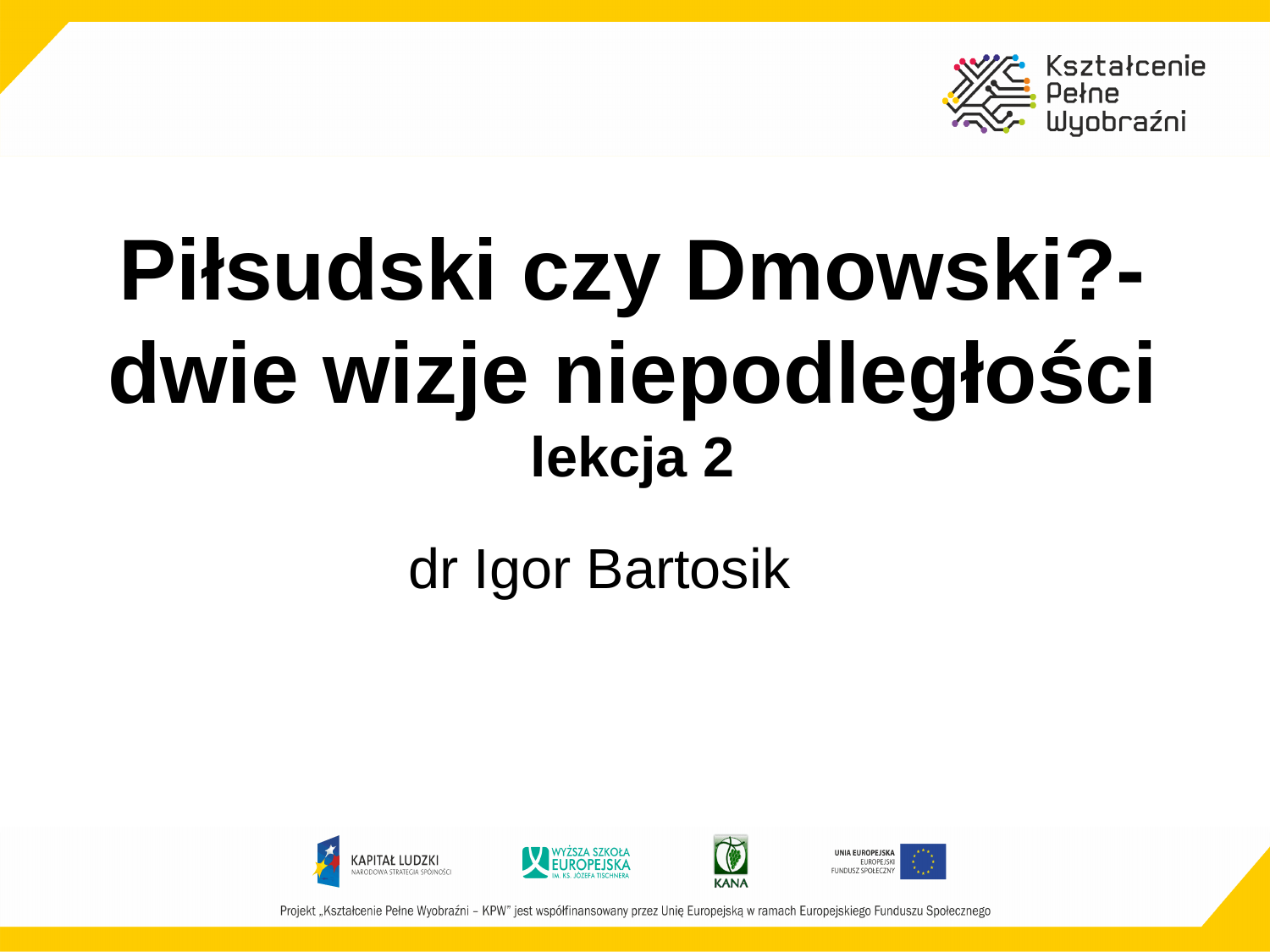

# Piłsudski czy Dmowski?- dwie wizje niepodległości lekcja 2
dr Igor Bartosik